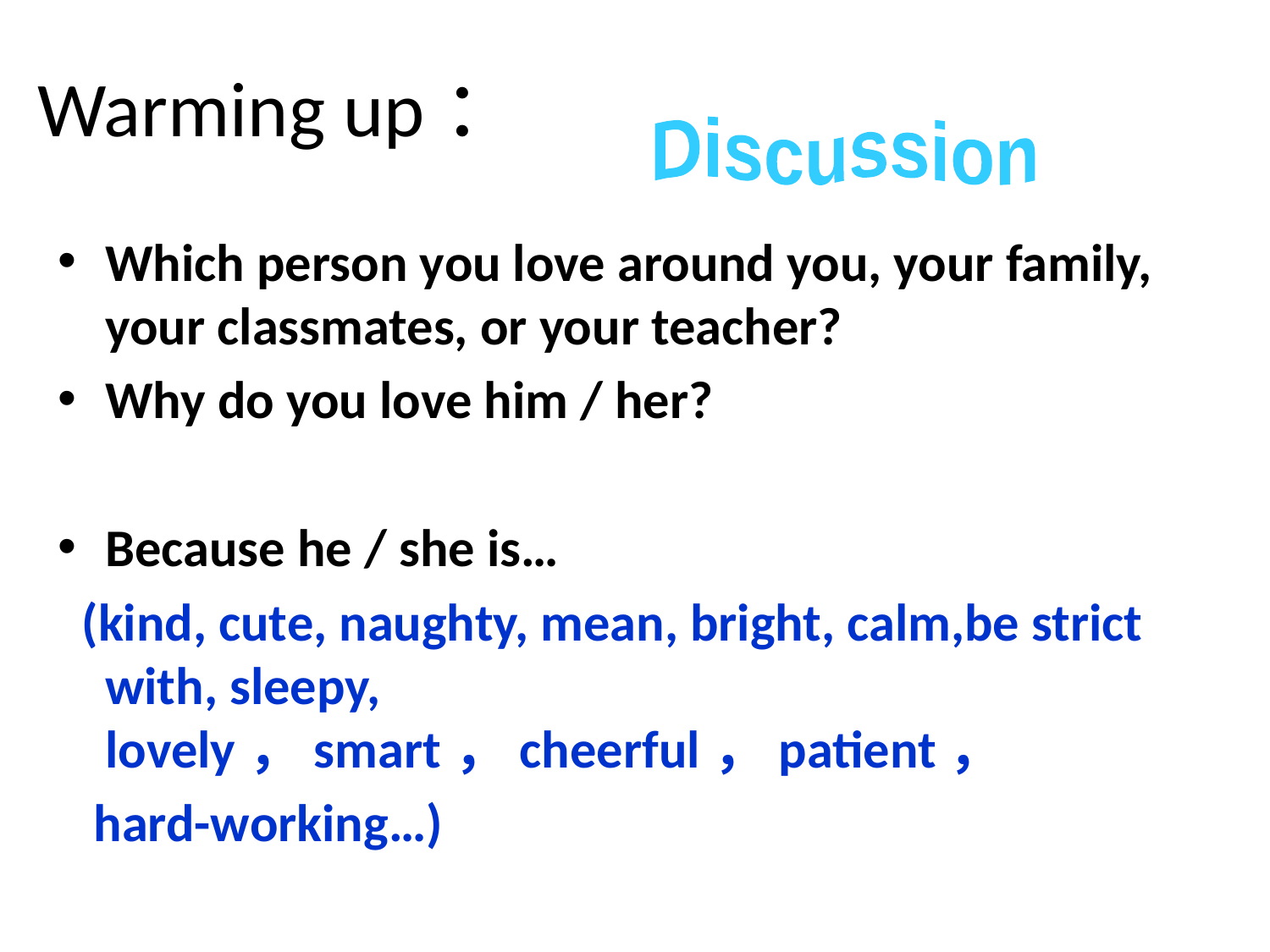

# Warming up：
Discussion
Which person you love around you, your family, your classmates, or your teacher?
Why do you love him / her?

Because he / she is…
  (kind, cute, naughty, mean, bright, calm,be strict with, sleepy, lovely，smart，cheerful，patient，
   hard-working…)